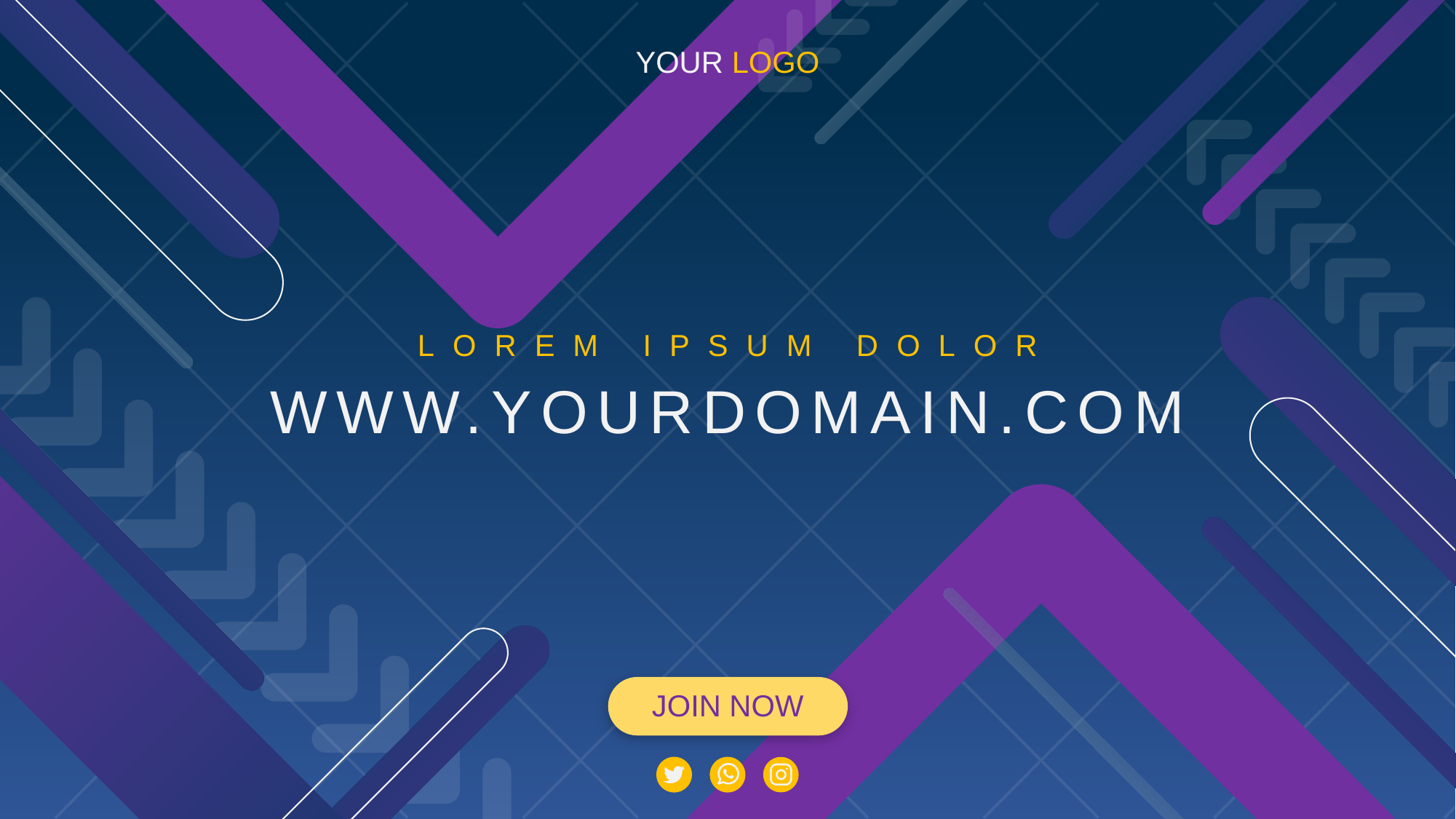

YOUR LOGO

LOREM IPSUM DOLOR

WWW.YOURDOMAIN.COM

JOIN NOW